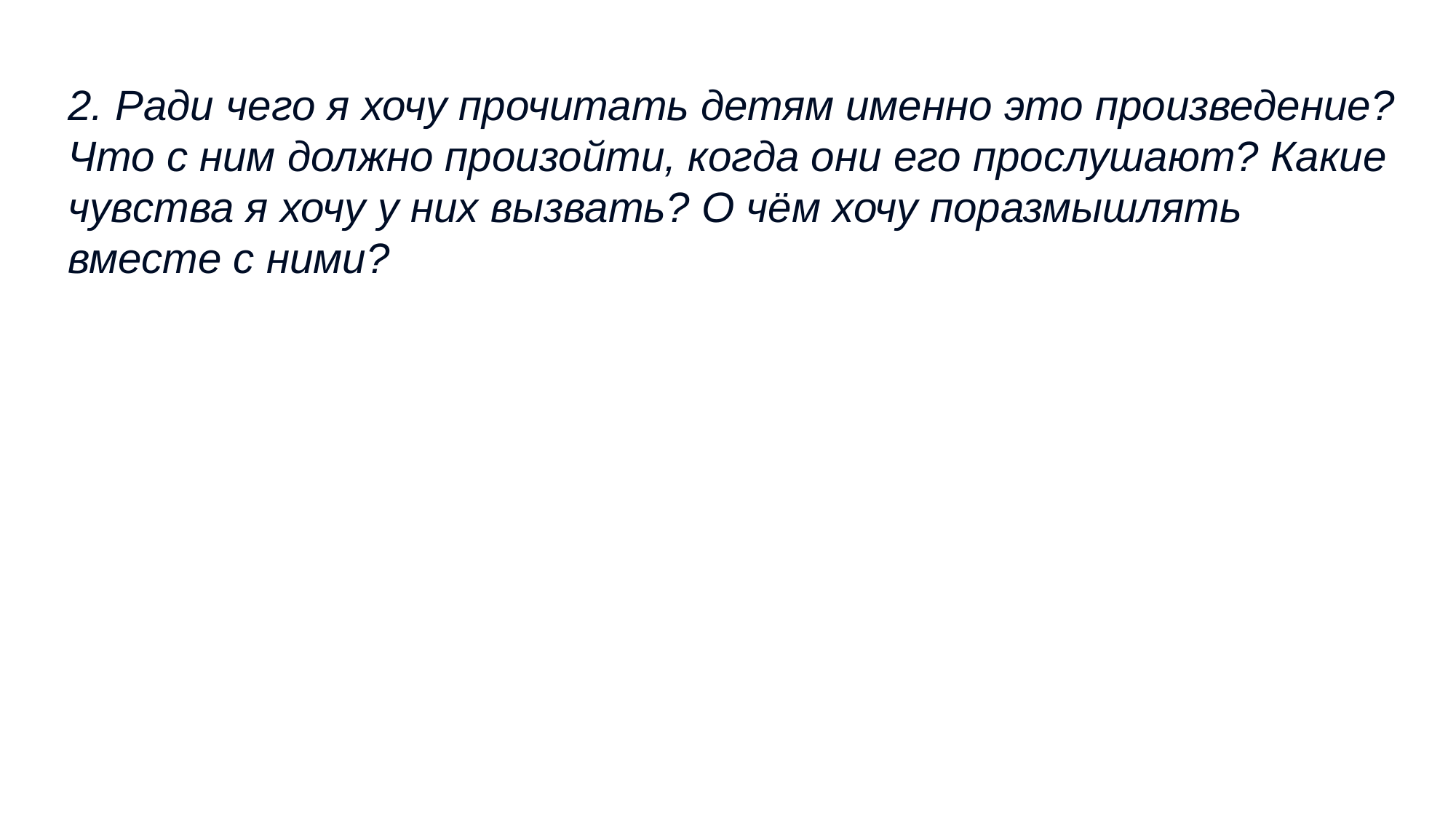

2. Ради чего я хочу прочитать детям именно это произведение?
Что с ним должно произойти, когда они его прослушают? Какие чувства я хочу у них вызвать? О чём хочу поразмышлять вместе с ними?